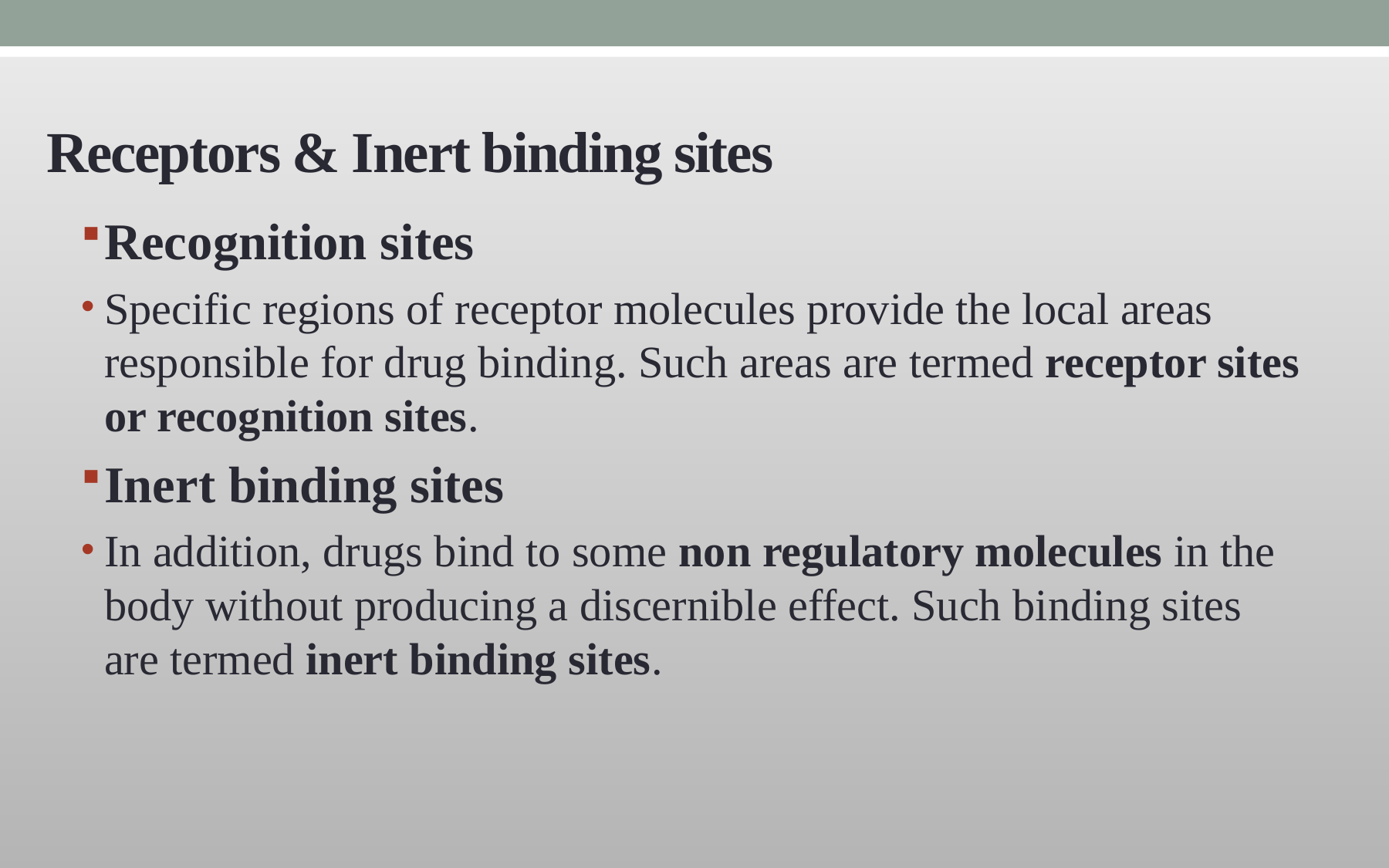

# Receptors & Inert binding sites
Recognition sites
Specific regions of receptor molecules provide the local areas responsible for drug binding. Such areas are termed receptor sites or recognition sites.
Inert binding sites
In addition, drugs bind to some non regulatory molecules in the body without producing a discernible effect. Such binding sites are termed inert binding sites.